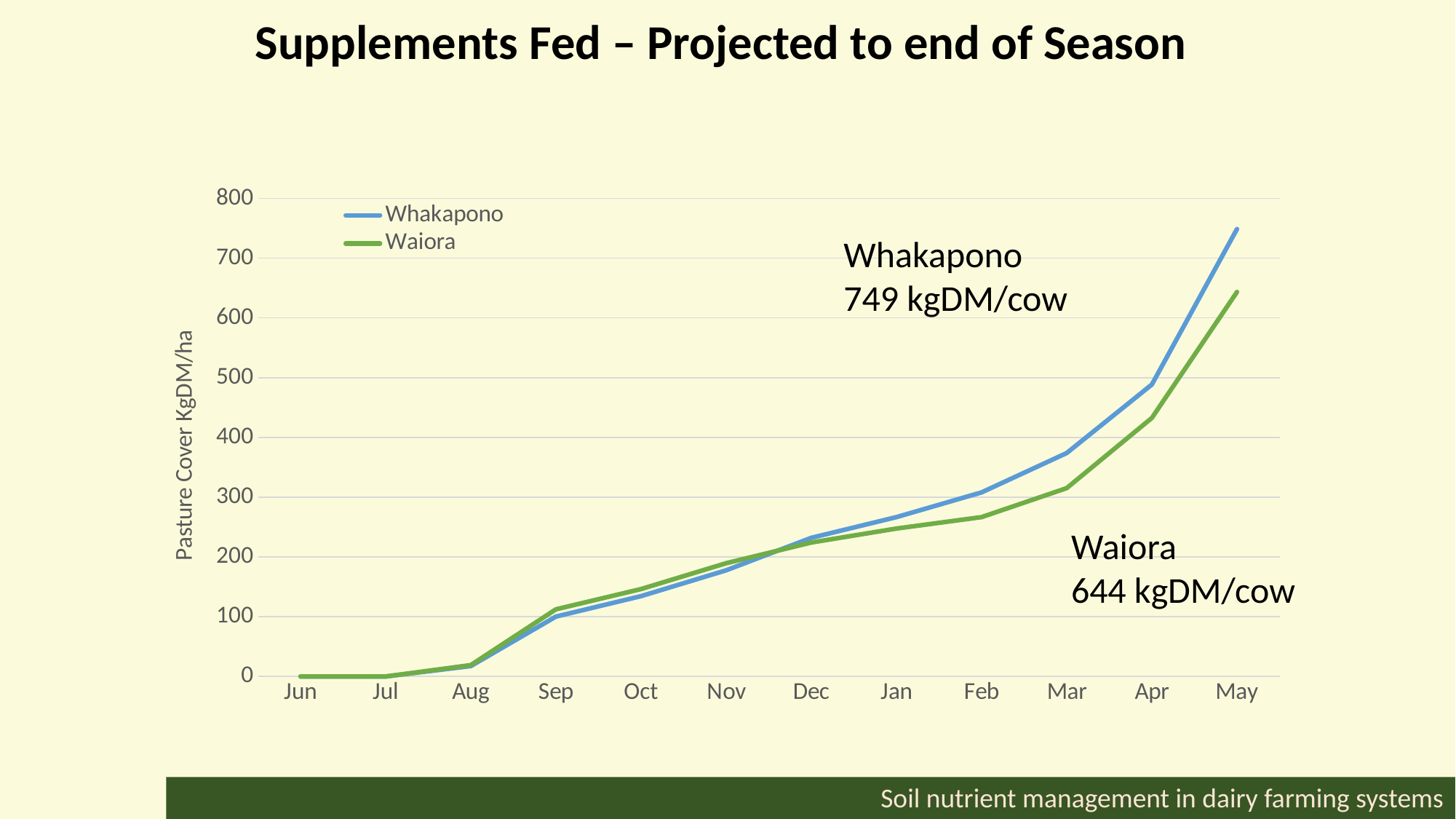

Supplements Fed – Projected to end of Season

### Chart

| Category |  |  |
|---|---|---|
| Jun | 0.0 | 0.0 |
| Jul | 0.0 | 0.0 |
| Aug | 17.34057971014493 | 19.054638364779873 |
| Sep | 100.19824016563146 | 112.33018867924528 |
| Oct | 134.43219461697723 | 146.32154088050316 |
| Nov | 177.63819875776397 | 189.5043238993711 |
| Dec | 231.97981366459626 | 224.15487421383648 |
| Jan | 266.6837474120083 | 247.51603773584907 |
| Feb | 308.01604554865423 | 266.639465408805 |
| Mar | 373.8385093167701 | 315.1614779874214 |
| Apr | 488.6066252587991 | 432.69874213836476 |
| May | 748.7929606625258 | 643.5086477987421 |
Whakapono
749 kgDM/cow
Waiora
644 kgDM/cow
# Soil nutrient management in dairy farming systems